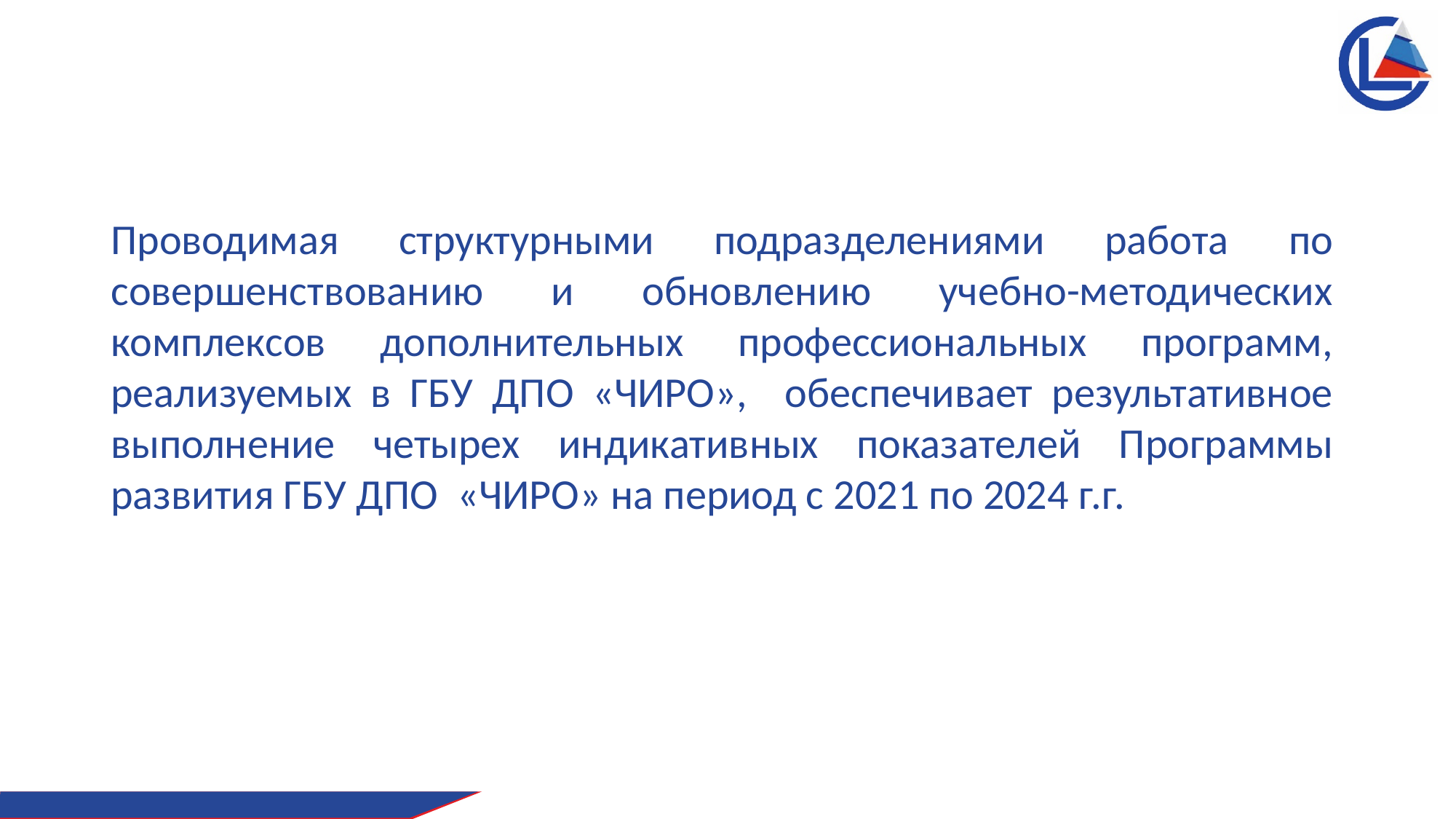

Проводимая структурными подразделениями работа по совершенствованию и обновлению учебно-методических комплексов дополнительных профессиональных программ, реализуемых в ГБУ ДПО «ЧИРО»,  обеспечивает результативное выполнение четырех индикативных показателей Программы развития ГБУ ДПО  «ЧИРО» на период с 2021 по 2024 г.г.